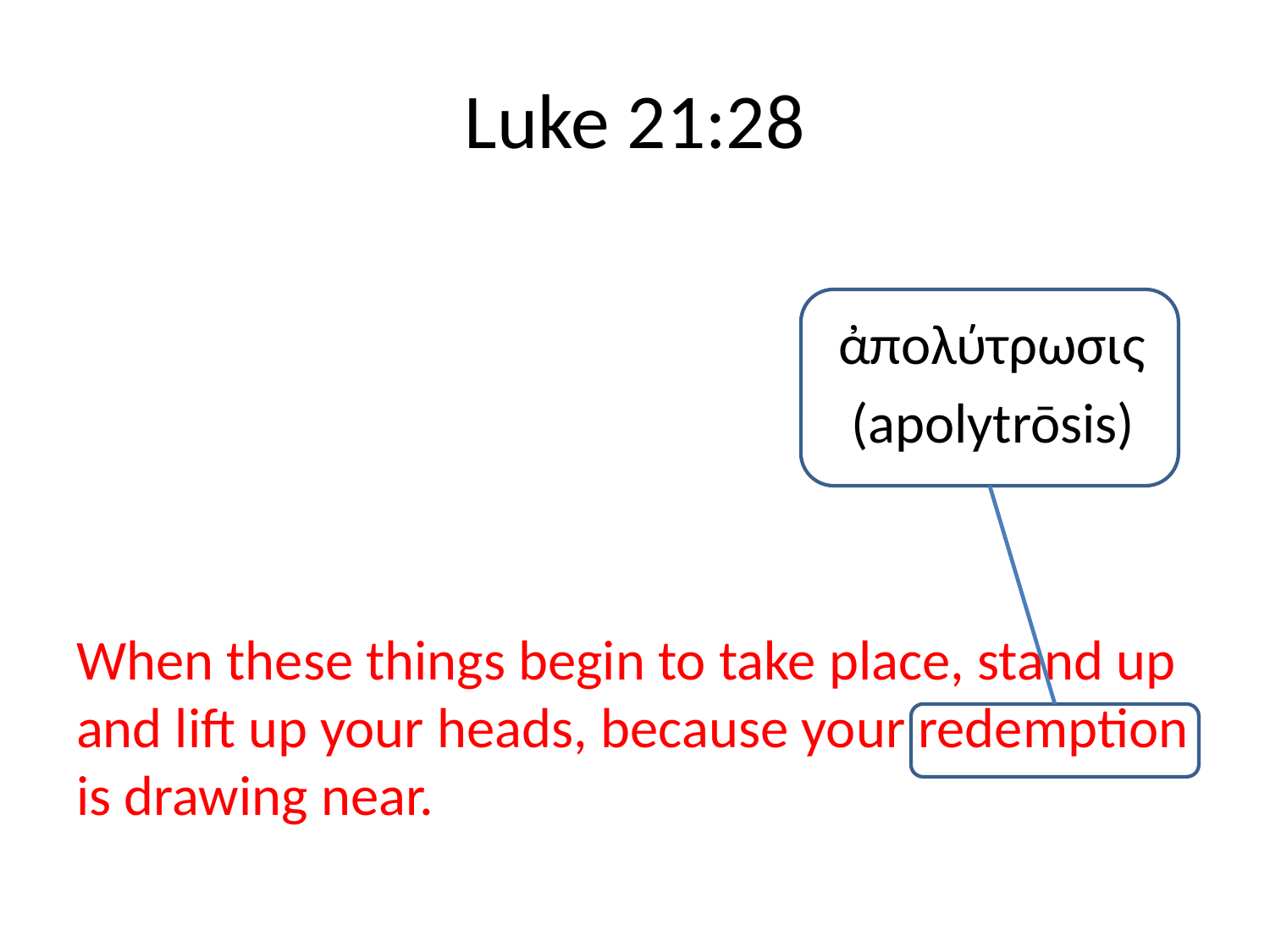

# Luke 21:28

						ἀπολύτρωσις
						 (apolytrōsis)

When these things begin to take place, stand up and lift up your heads, because your redemption is drawing near.